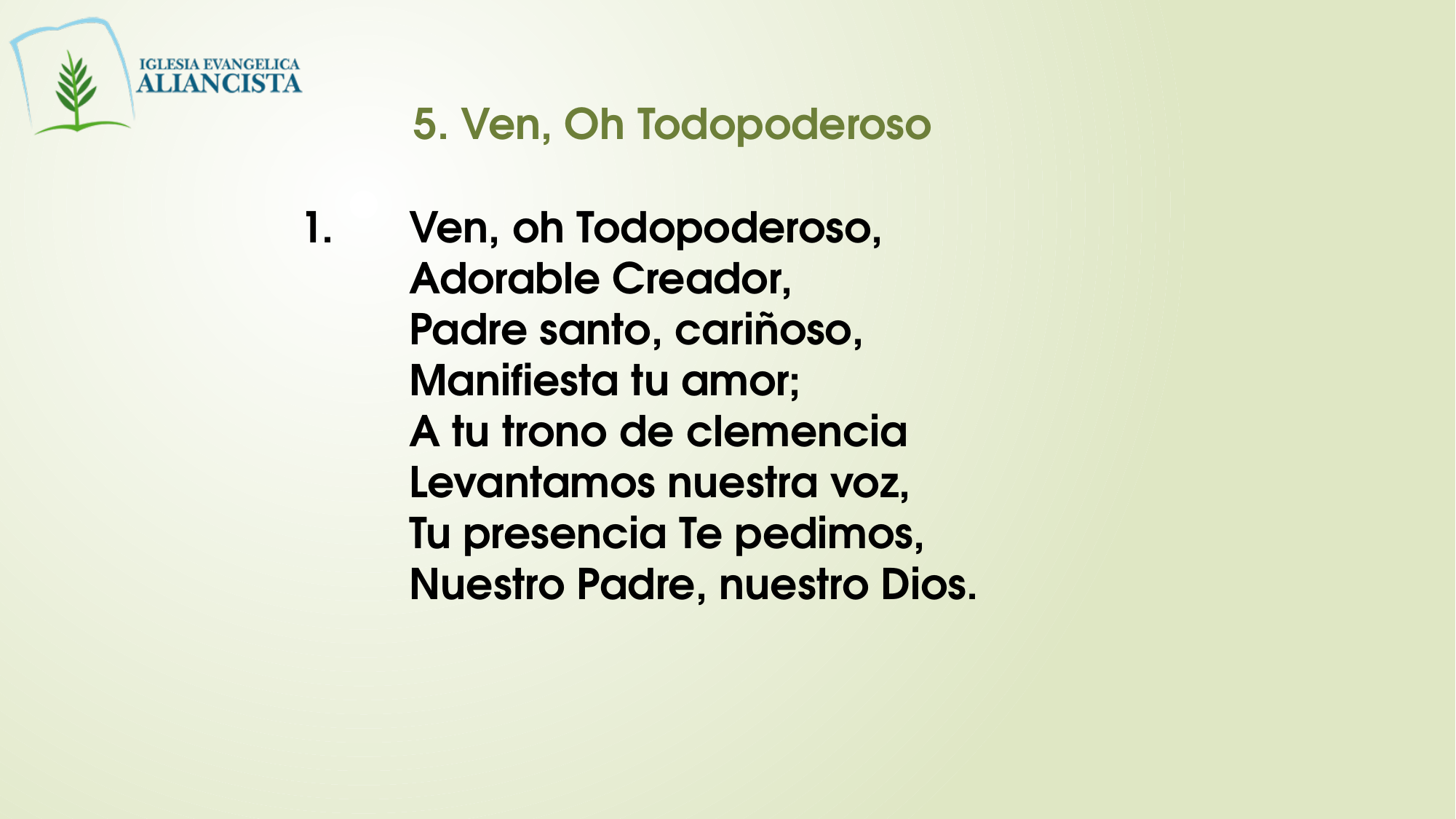

5. Ven, Oh Todopoderoso
1. 	Ven, oh Todopoderoso,
	Adorable Creador,
	Padre santo, cariñoso,
	Manifiesta tu amor;
	A tu trono de clemencia
	Levantamos nuestra voz,
	Tu presencia Te pedimos,
	Nuestro Padre, nuestro Dios.